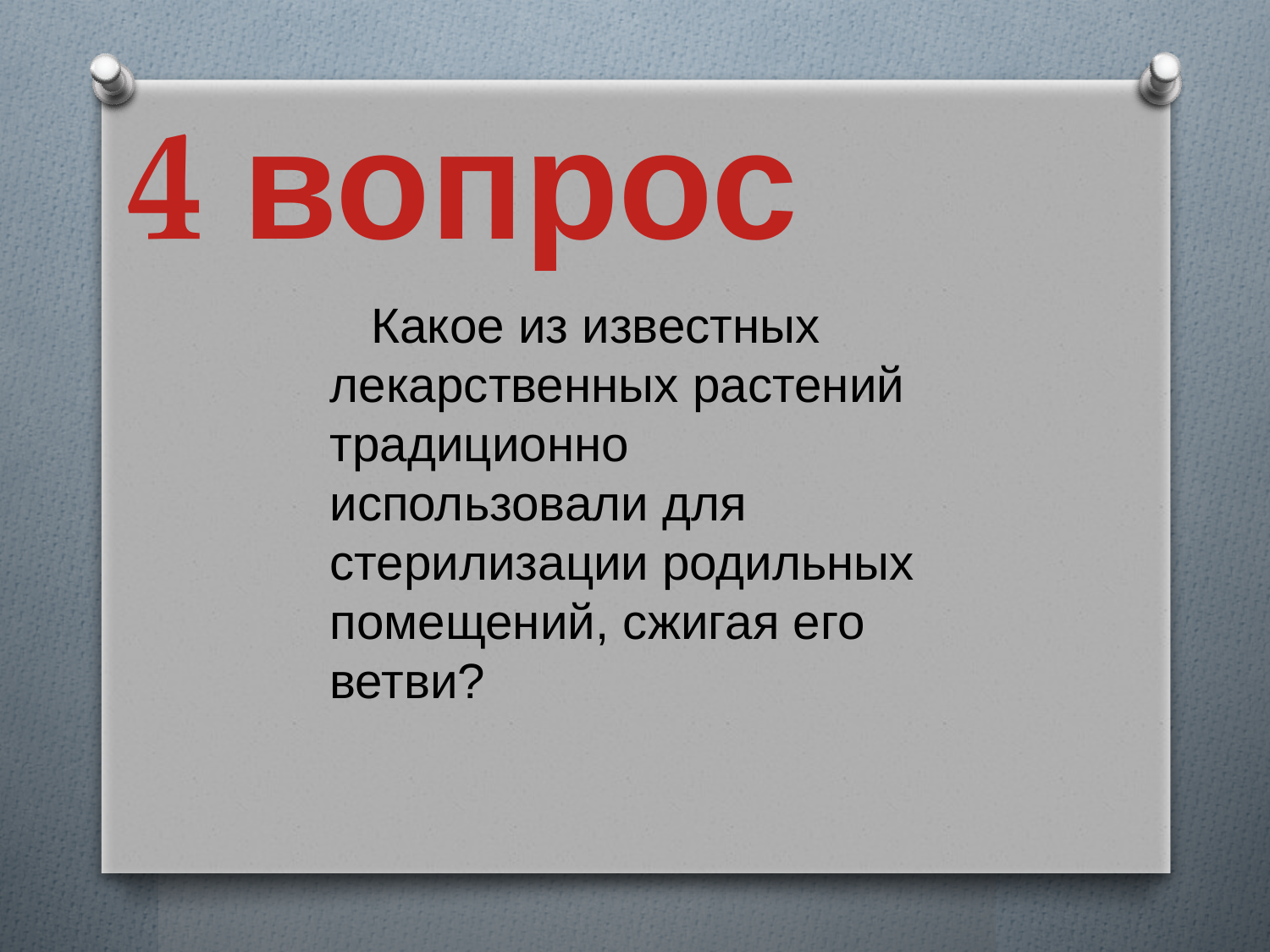

# 4 вопрос
   Какое из известных лекарственных растений традиционно использовали для стерилизации родильных помещений, сжигая его ветви?